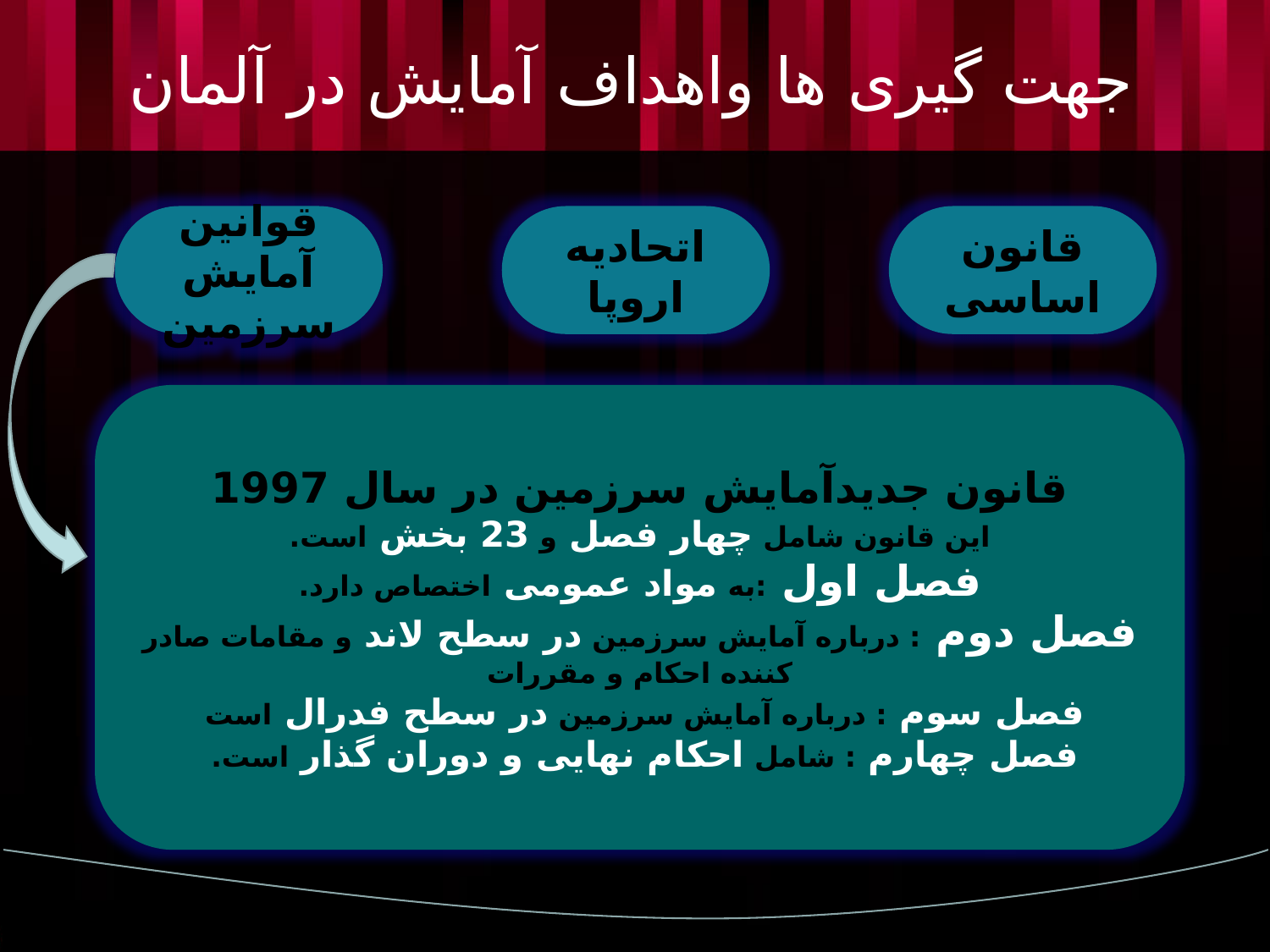

# جهت گیری ها واهداف آمایش در آلمان
قوانین آمایش سرزمین
قانون اساسی
اتحادیه اروپا

قانون جدیدآمایش سرزمین در سال 1997
این قانون شامل چهار فصل و 23 بخش است.
فصل اول :به مواد عمومی اختصاص دارد.
فصل دوم : درباره آمایش سرزمین در سطح لاند و مقامات صادر کننده احکام و مقررات
فصل سوم : درباره آمایش سرزمین در سطح فدرال است
فصل چهارم : شامل احکام نهایی و دوران گذار است.